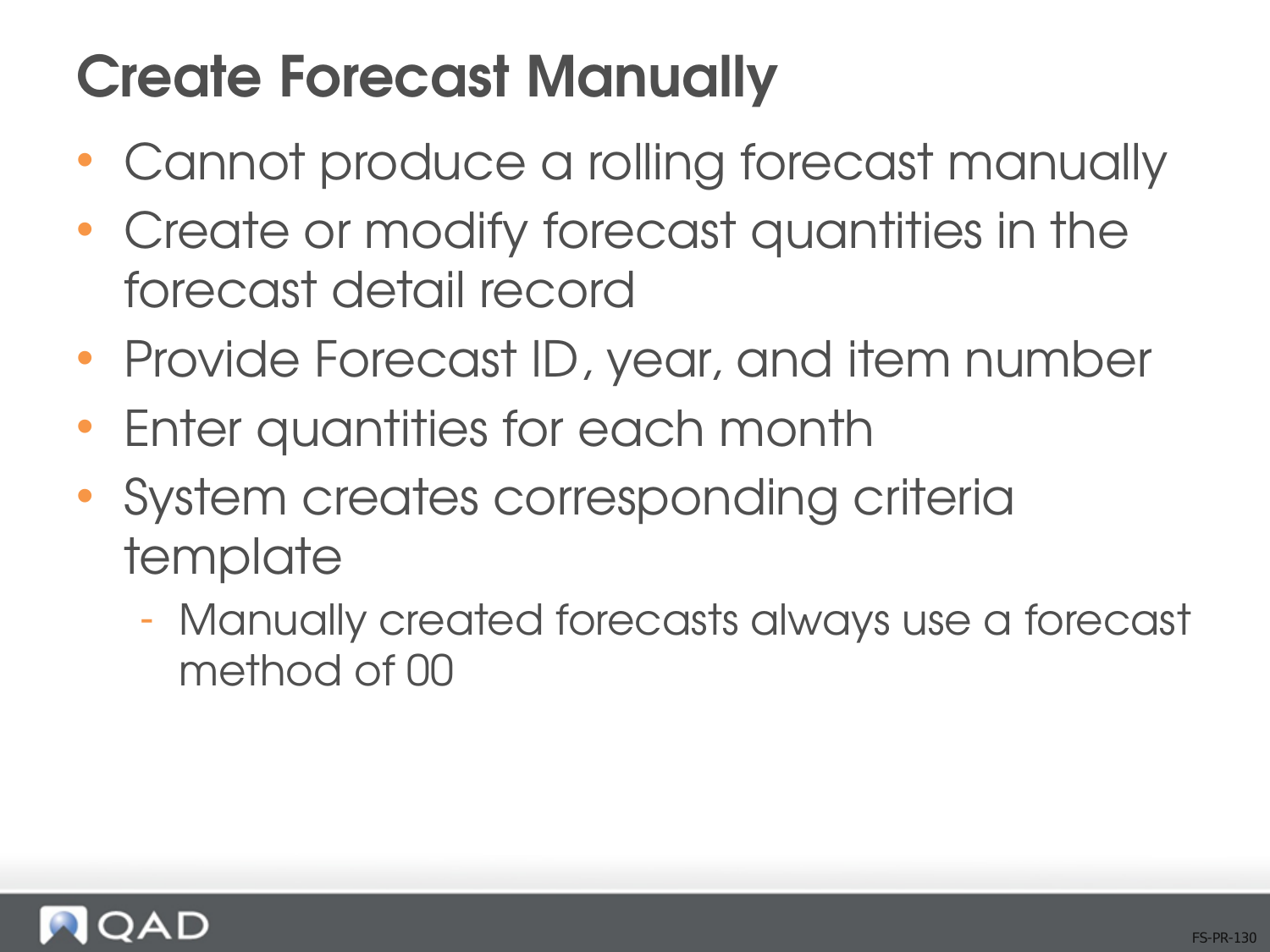

# Create Forecast Manually
Cannot produce a rolling forecast manually
Create or modify forecast quantities in the forecast detail record
Provide Forecast ID, year, and item number
Enter quantities for each month
System creates corresponding criteria template
Manually created forecasts always use a forecast method of 00

FS-PR-130